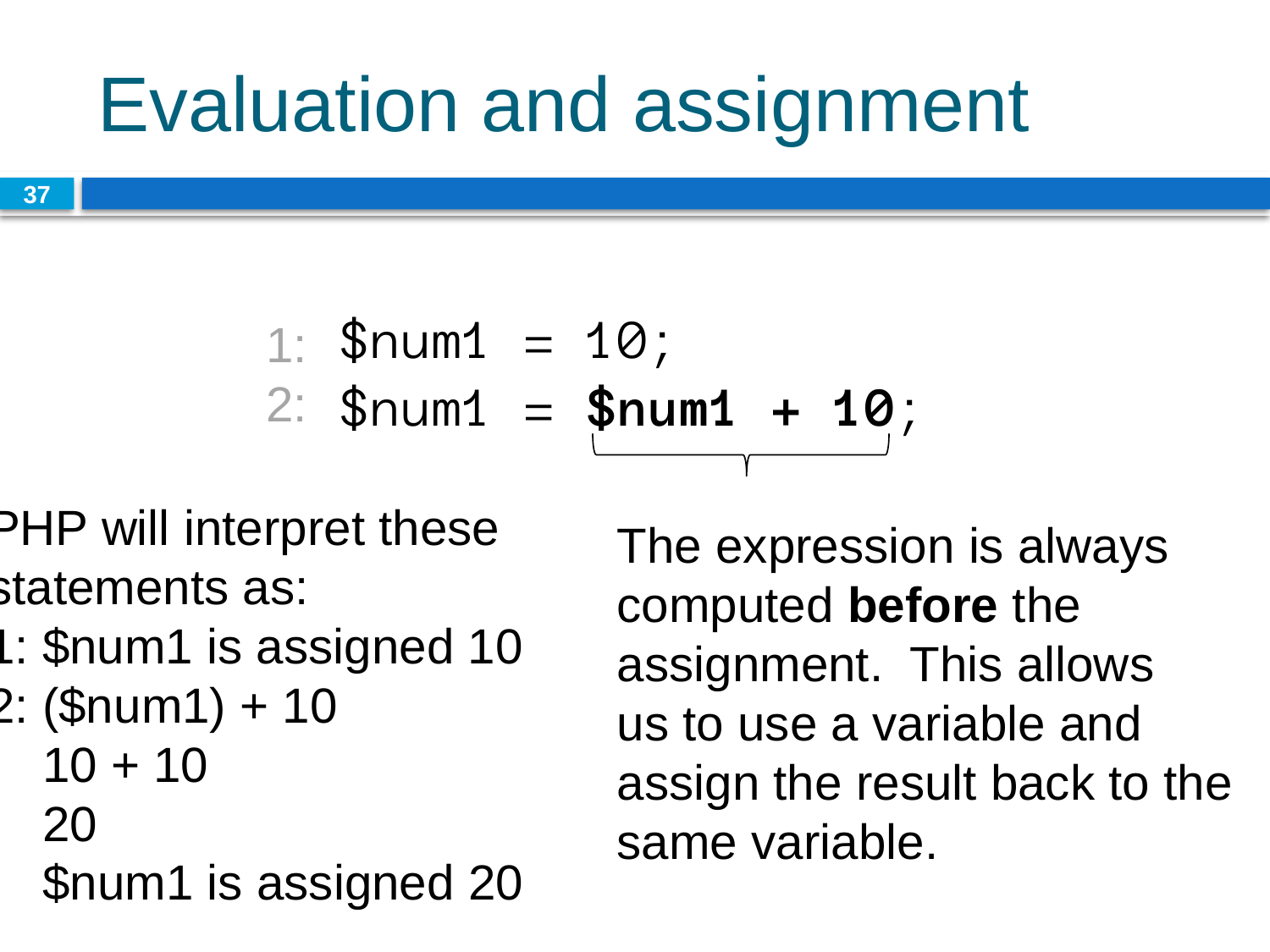

# Evaluation and assignment
37
$num1 = 10;
$num1 = $num1 + 10;
1:
2:

PHP will interpret these
statements as:
1: $num1 is assigned 10
2: ($num1) + 10
    10 + 10
    20
    $num1 is assigned 20
The expression is always
computed before the
assignment.  This allows
us to use a variable and
assign the result back to the
same variable.